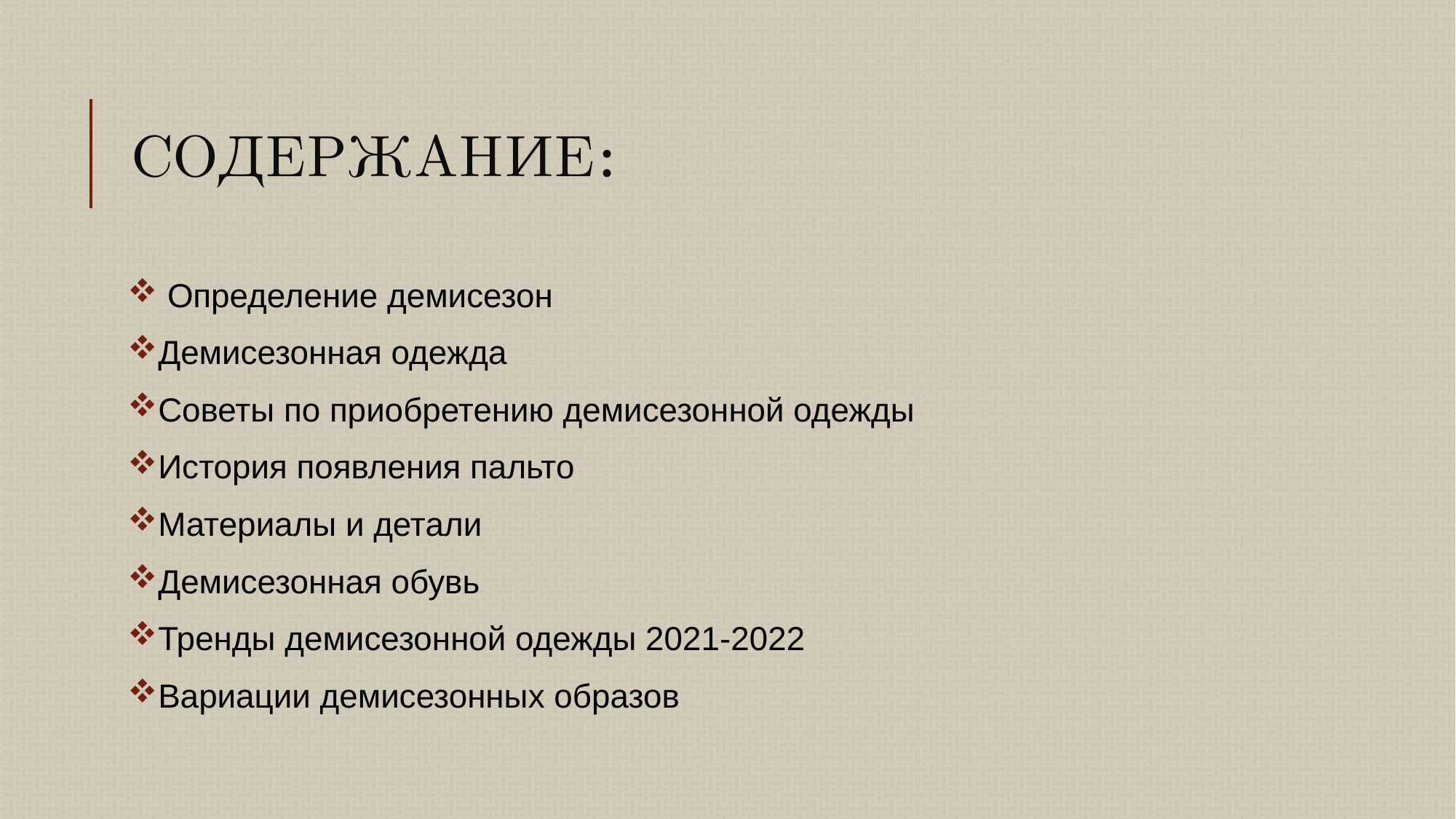

# Содержание:
 Определение демисезон
Демисезонная одежда
Советы по приобретению демисезонной одежды
История появления пальто
Материалы и детали
Демисезонная обувь
Тренды демисезонной одежды 2021-2022
Вариации демисезонных образов